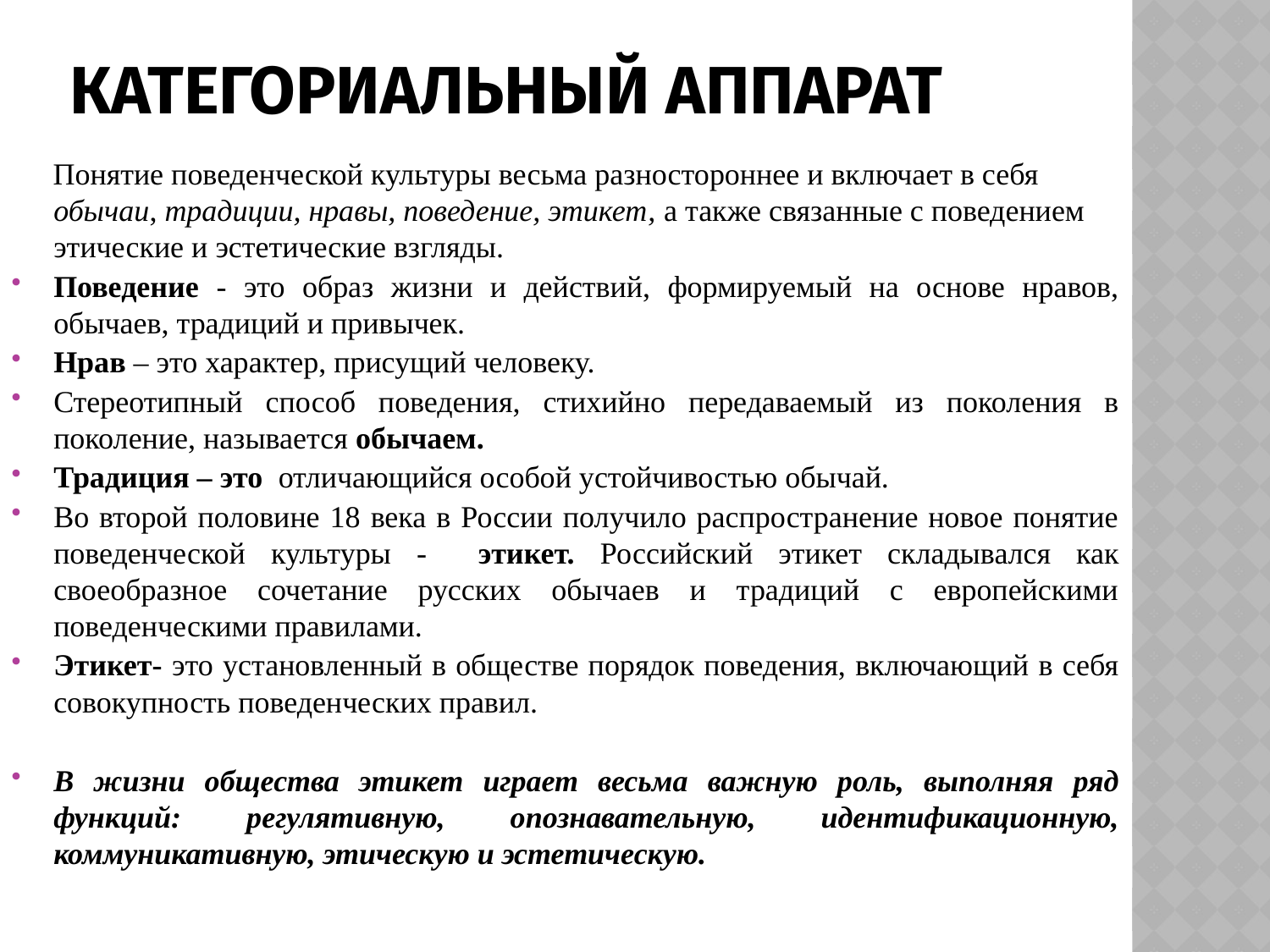

# Категориальный аппарат
            Понятие поведенческой культуры весьма разностороннее и включает в себя обычаи, традиции, нравы, поведение, этикет, а также связанные с поведением этические и эстетические взгляды.
Поведение - это образ жизни и действий, формируемый на основе нравов, обычаев, традиций и привычек.
Нрав – это характер, присущий человеку.
Стереотипный способ поведения, стихийно передаваемый из поколения в поколение, называется обычаем.
Традиция – это  отличающийся особой устойчивостью обычай.
Во второй половине 18 века в России получило распространение новое понятие поведенческой культуры -  этикет. Российский этикет складывался как своеобразное сочетание русских обычаев и традиций с европейскими поведенческими правилами.
Этикет- это установленный в обществе порядок поведения, включающий в себя совокупность поведенческих правил.

В жизни общества этикет играет весьма важную роль, выполняя ряд функций: регулятивную, опознавательную, идентификационную, коммуникативную, этическую и эстетическую.